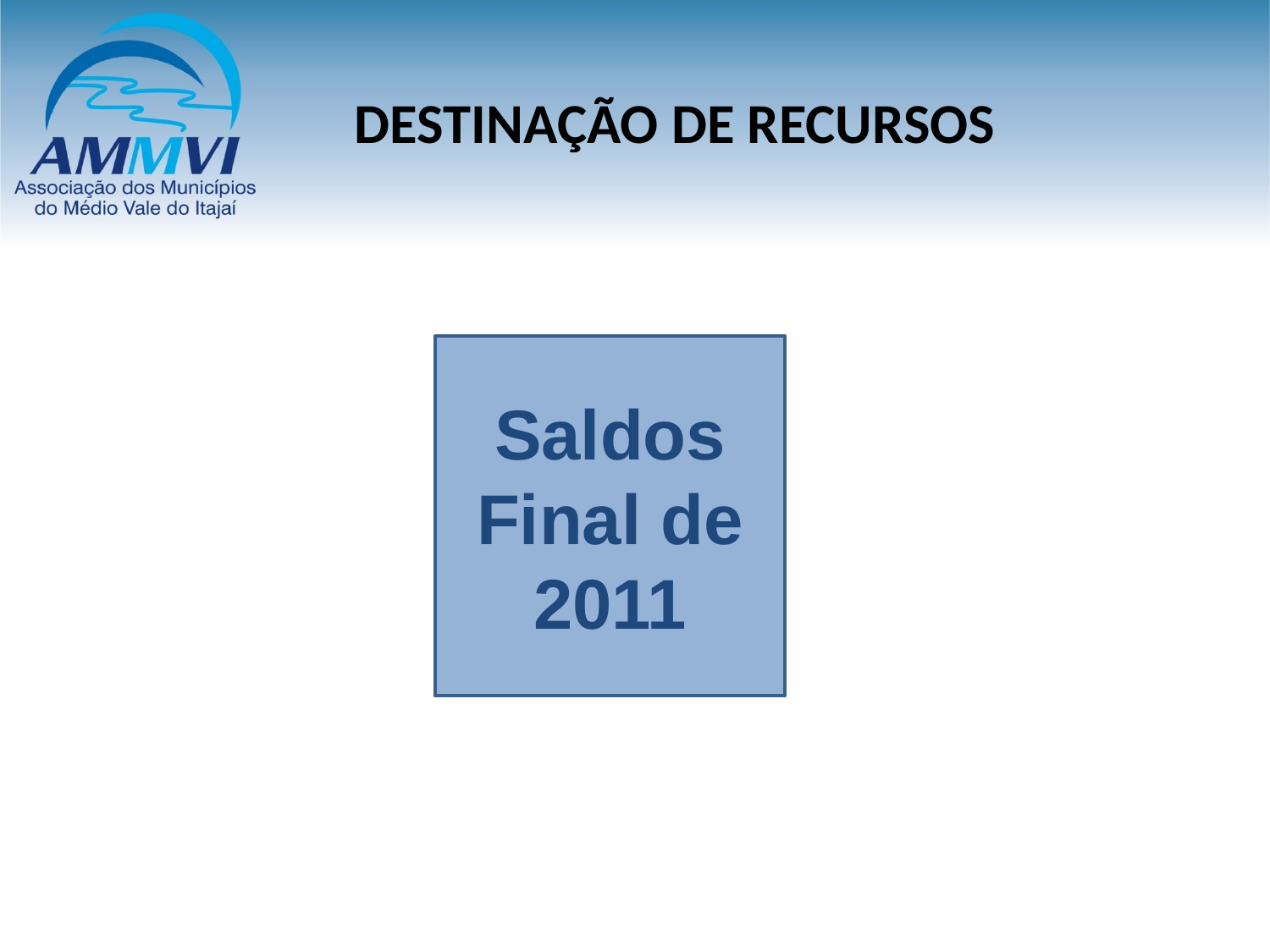

# DESTINAÇÃO DE RECURSOS

Saldos Final de 2011